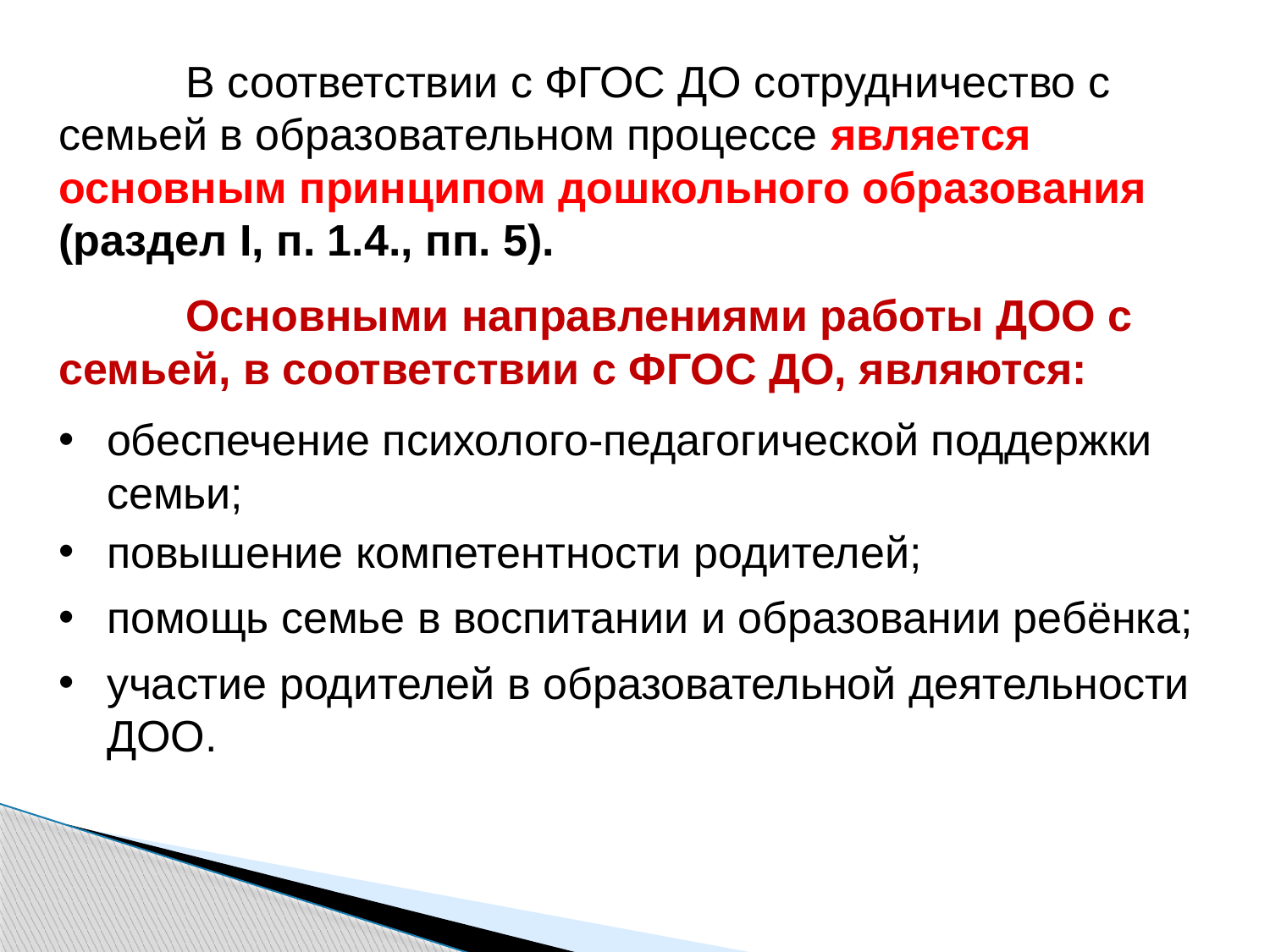

В соответствии с ФГОС ДО сотрудничество с семьей в образовательном процессе является основным принципом дошкольного образования (раздел I, п. 1.4., пп. 5).

	Основными направлениями работы ДОО с семьей, в соответствии с ФГОС ДО, являются:

обеспечение психолого-педагогической поддержки семьи;

повышение компетентности родителей;

помощь семье в воспитании и образовании ребёнка;

участие родителей в образовательной деятельности ДОО.